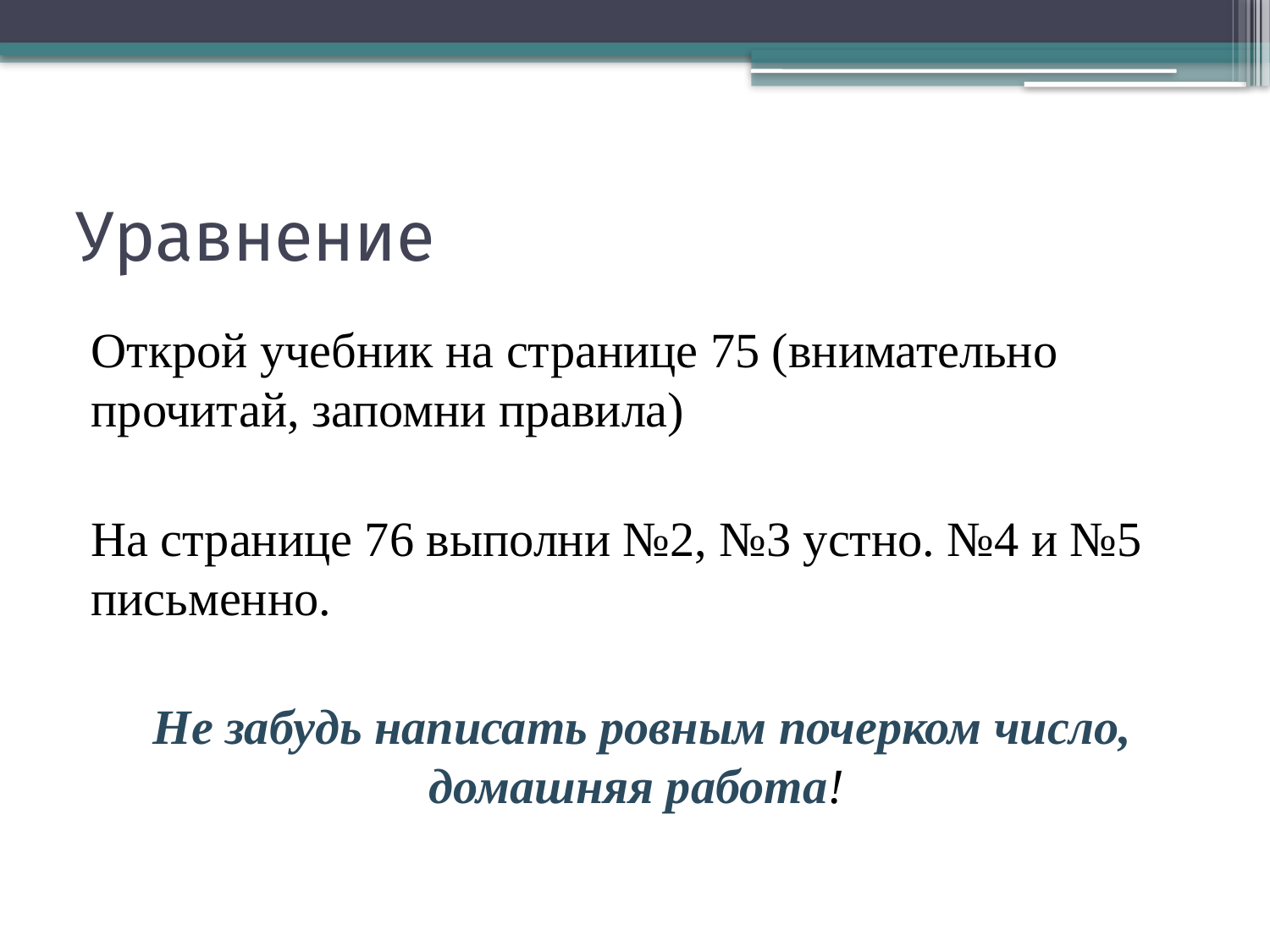

# Уравнение
Открой учебник на странице 75 (внимательно прочитай, запомни правила)

На странице 76 выполни №2, №3 устно. №4 и №5 письменно.

Не забудь написать ровным почерком число, домашняя работа!